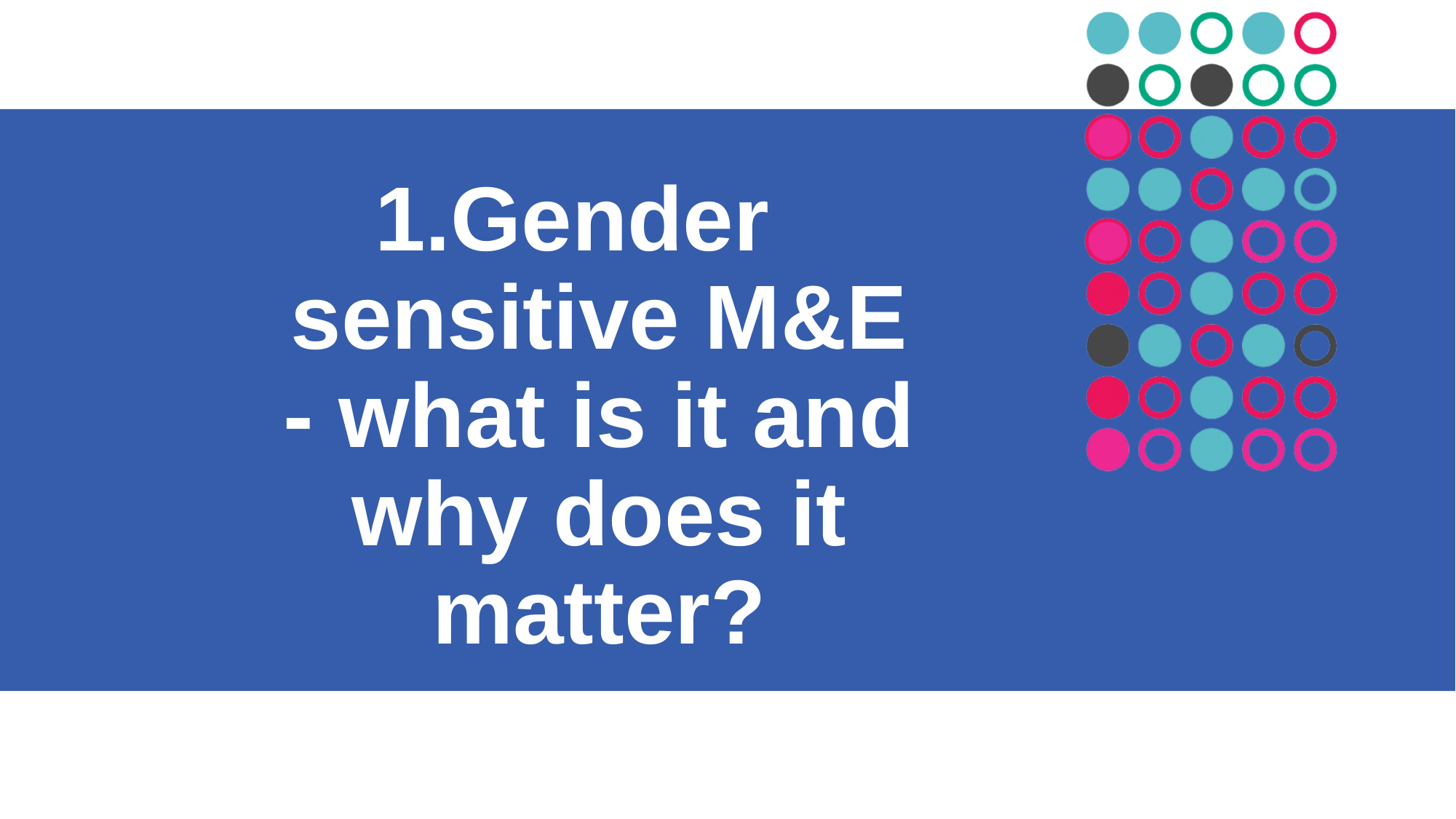

# Gender sensitive M&E - what is it and why does it matter?